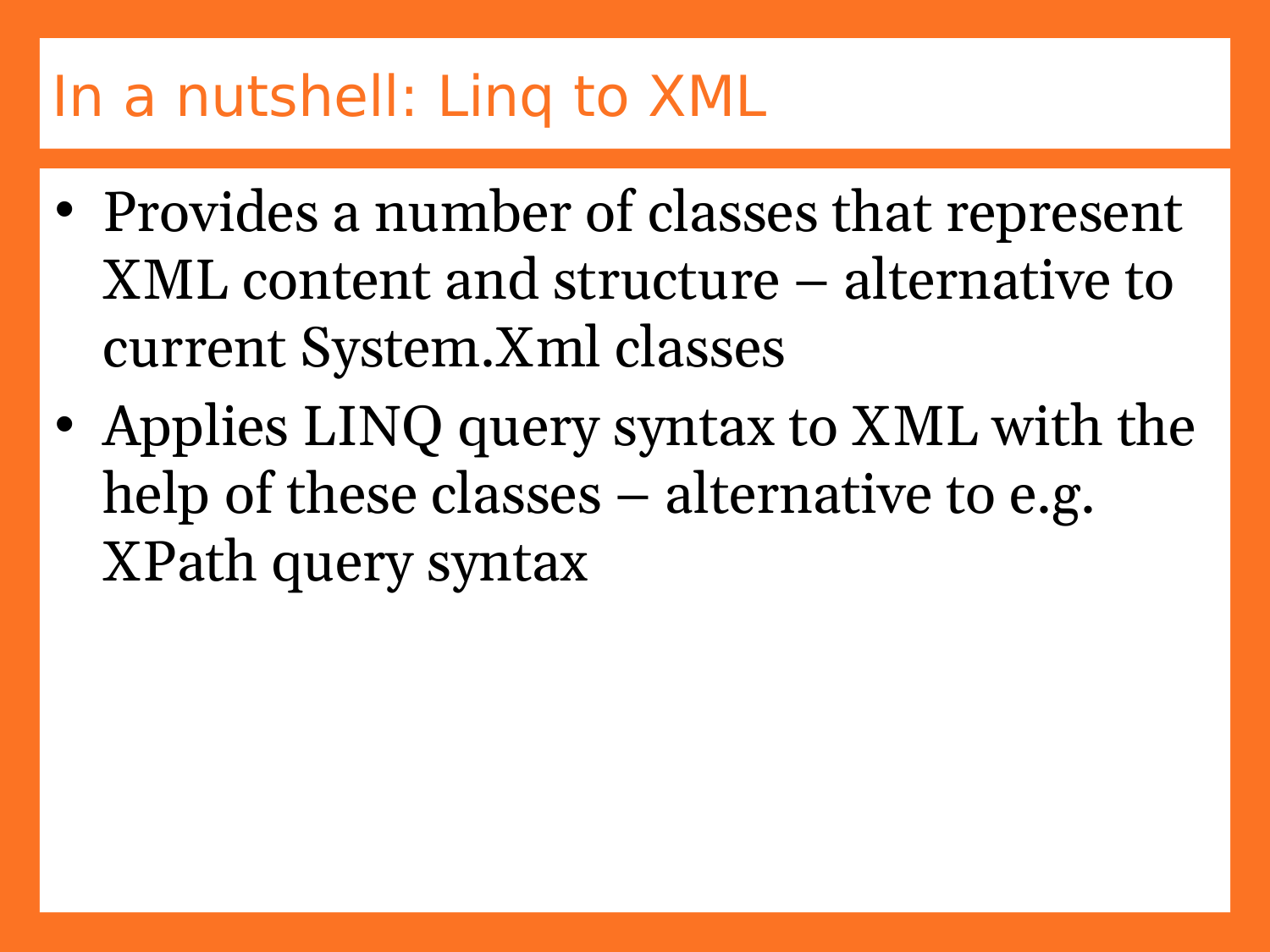

# In a nutshell: Linq to XML
Provides a number of classes that represent XML content and structure – alternative to current System.Xml classes
Applies LINQ query syntax to XML with the help of these classes – alternative to e.g. XPath query syntax